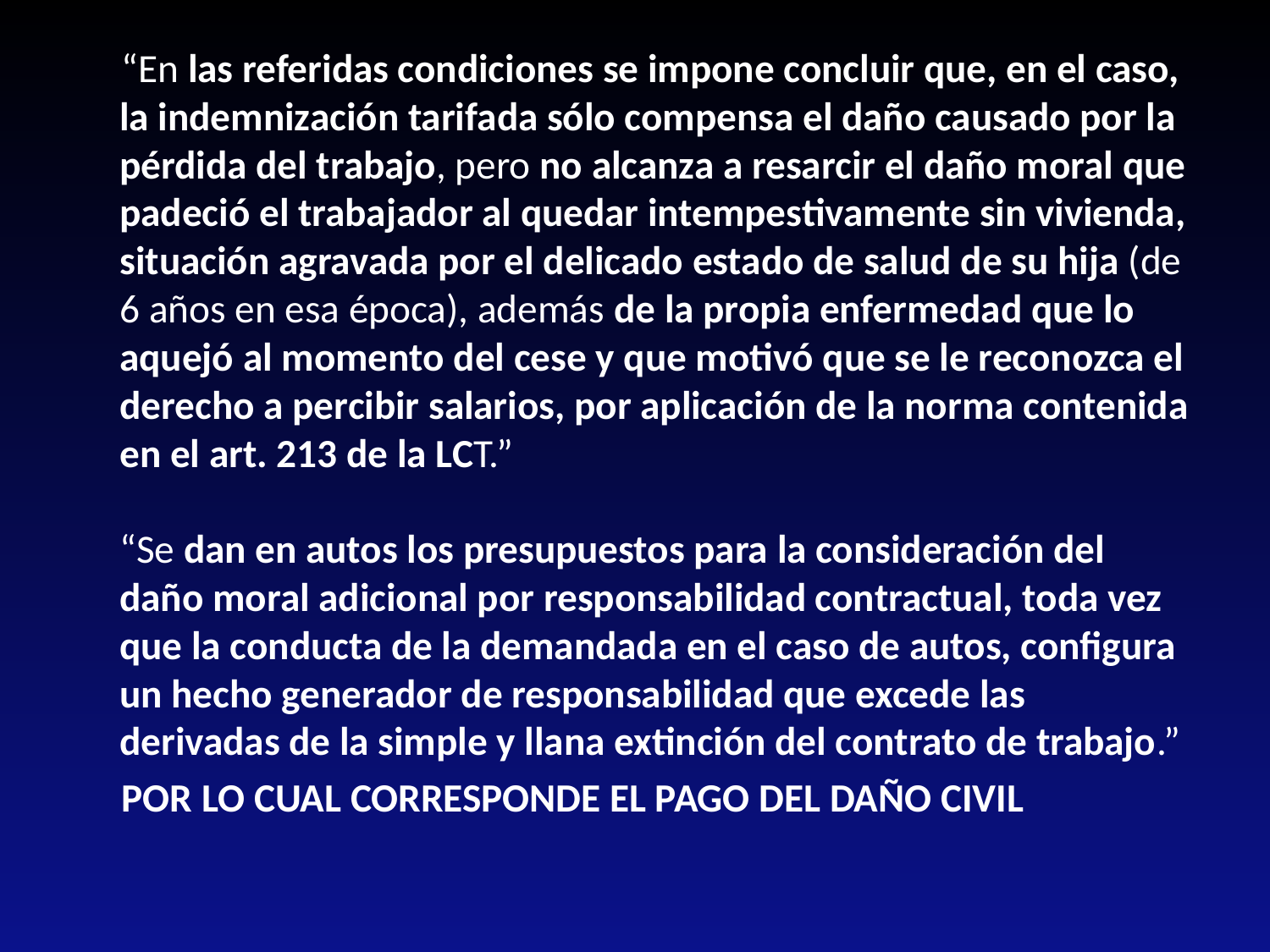

“En las referidas condiciones se impone concluir que, en el caso, la indemnización tarifada sólo compensa el daño causado por la pérdida del trabajo, pero no alcanza a resarcir el daño moral que padeció el trabajador al quedar intempestivamente sin vivienda, situación agravada por el delicado estado de salud de su hija (de 6 años en esa época), además de la propia enfermedad que lo aquejó al momento del cese y que motivó que se le reconozca el derecho a percibir salarios, por aplicación de la norma contenida en el art. 213 de la LCT.”
“Se dan en autos los presupuestos para la consideración del daño moral adicional por responsabilidad contractual, toda vez que la conducta de la demandada en el caso de autos, configura un hecho generador de responsabilidad que excede las derivadas de la simple y llana extinción del contrato de trabajo.”
     POR LO CUAL CORRESPONDE EL PAGO DEL DAÑO CIVIL